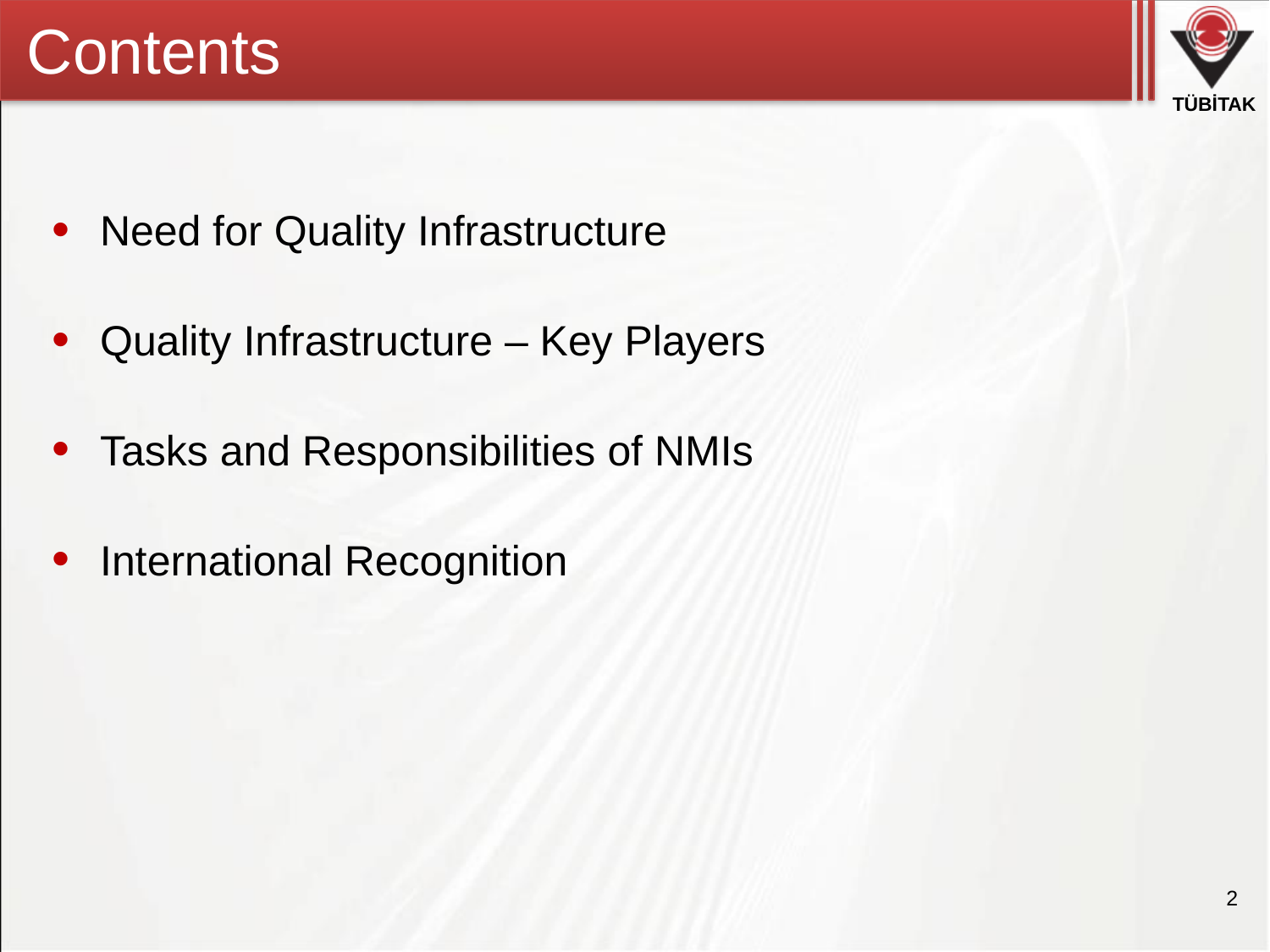

# Contents
Need for Quality Infrastructure
Quality Infrastructure – Key Players
Tasks and Responsibilities of NMIs
International Recognition

2